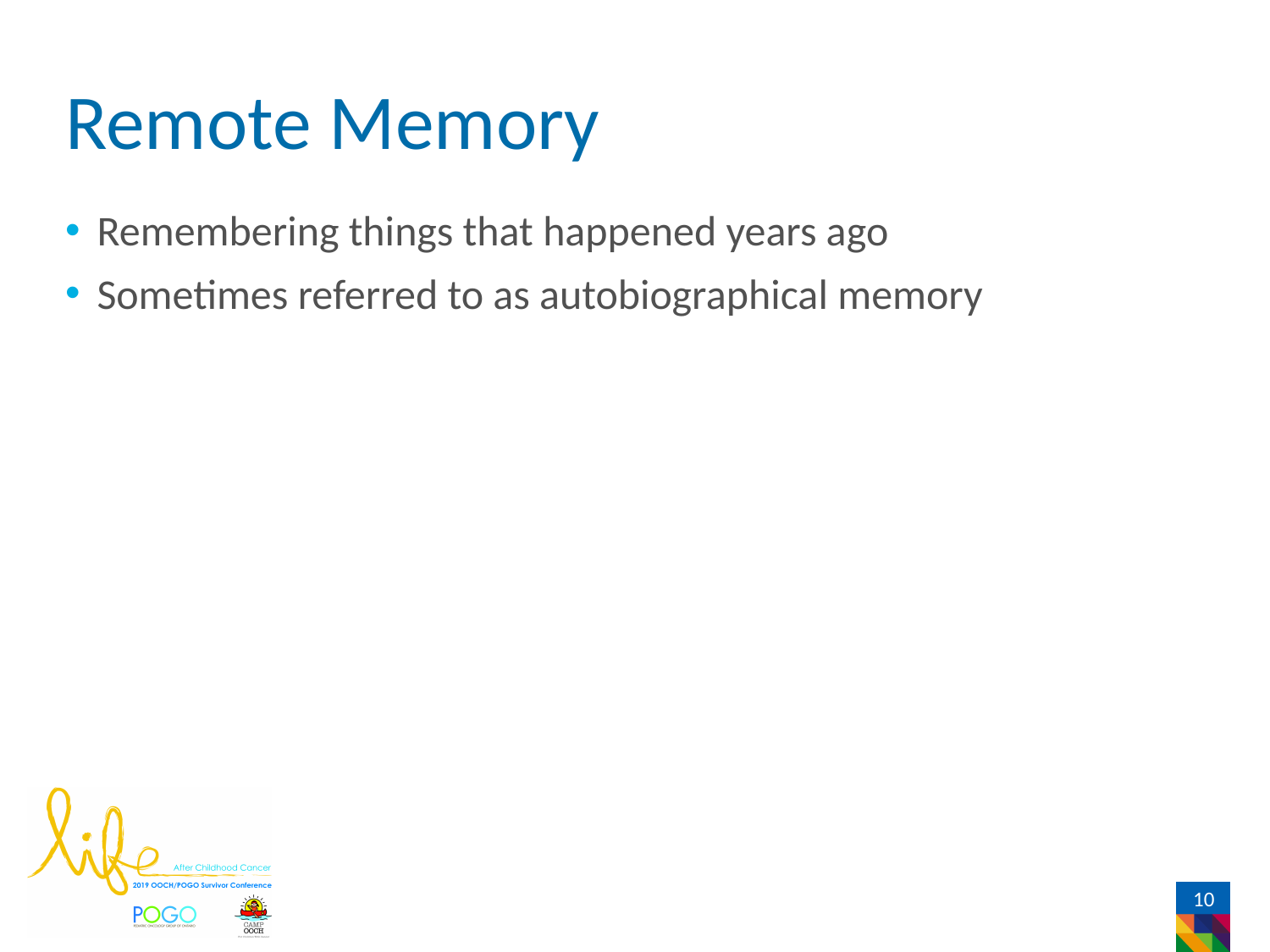

# Remote Memory
Remembering things that happened years ago
Sometimes referred to as autobiographical memory